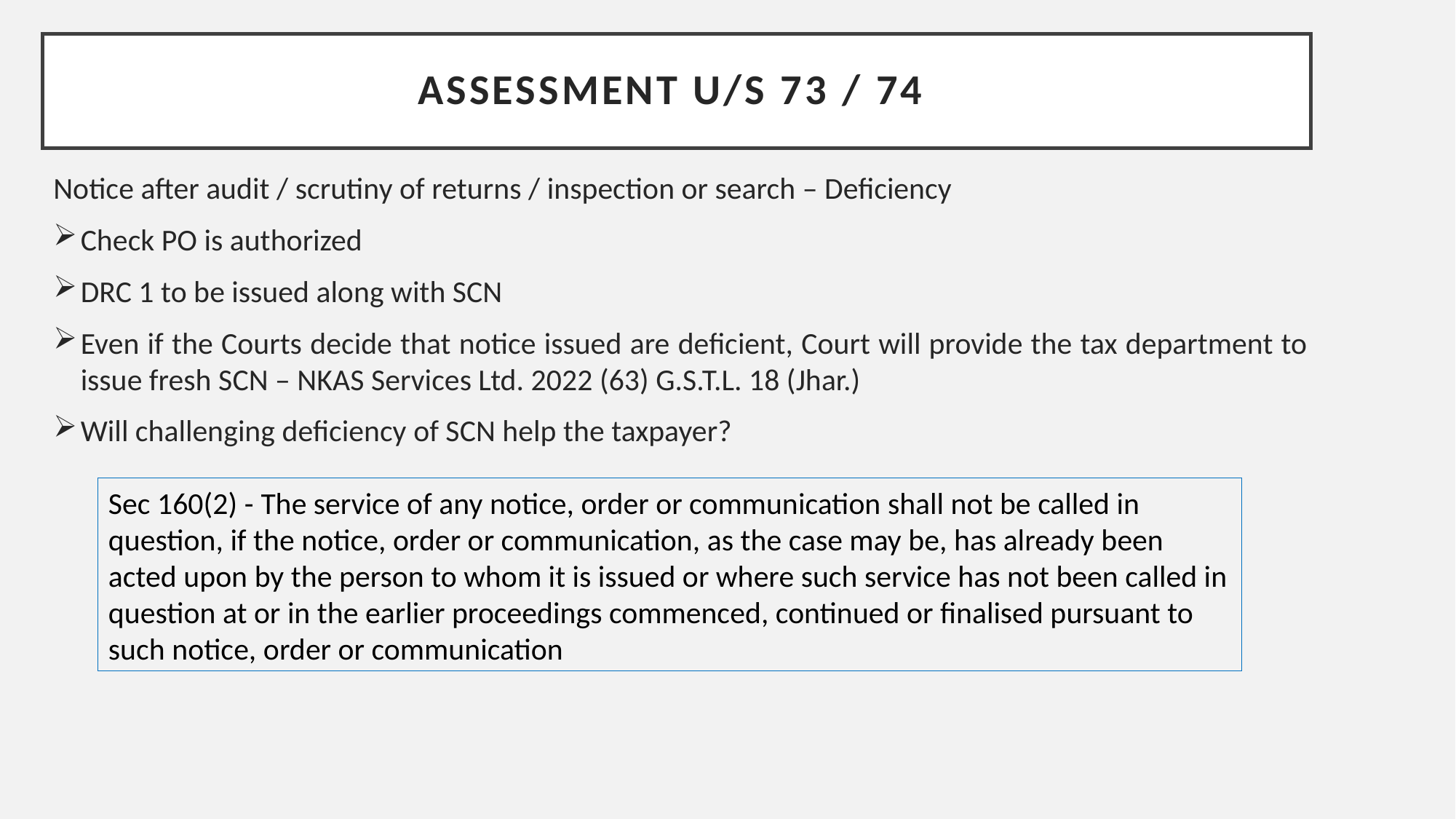

# Assessment u/s 73 / 74
Notice after audit / scrutiny of returns / inspection or search – Deficiency
Check PO is authorized
DRC 1 to be issued along with SCN
Even if the Courts decide that notice issued are deficient, Court will provide the tax department to issue fresh SCN – NKAS Services Ltd. 2022 (63) G.S.T.L. 18 (Jhar.)
Will challenging deficiency of SCN help the taxpayer?

Sec 160(2) - The service of any notice, order or communication shall not be called in question, if the notice, order or communication, as the case may be, has already been acted upon by the person to whom it is issued or where such service has not been called in question at or in the earlier proceedings commenced, continued or finalised pursuant to such notice, order or communication